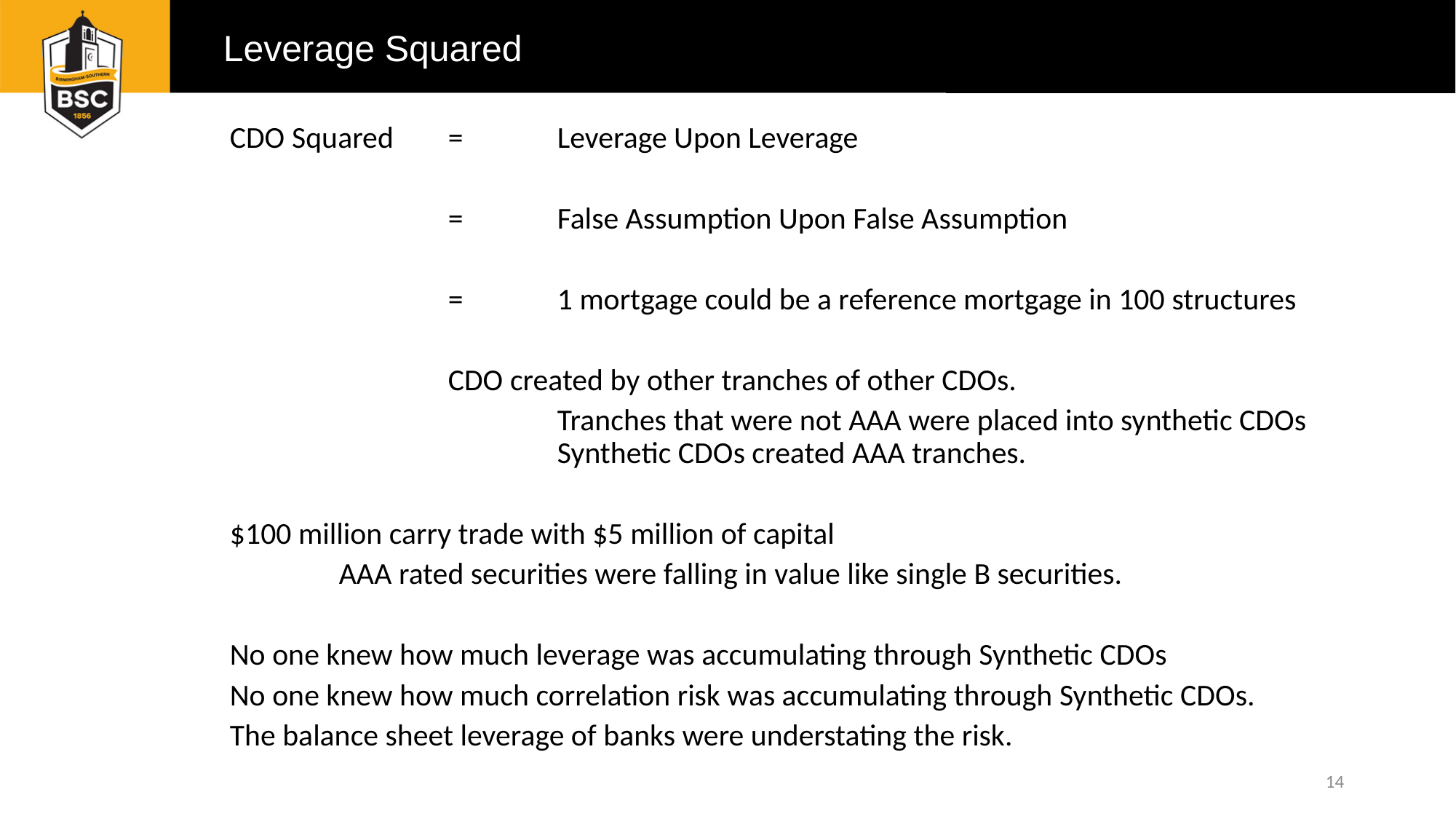

Leverage Squared

CDO Squared	=	Leverage Upon Leverage

		=	False Assumption Upon False Assumption

		=	1 mortgage could be a reference mortgage in 100 structures

		CDO created by other tranches of other CDOs.
			Tranches that were not AAA were placed into synthetic CDOs				Synthetic CDOs created AAA tranches.

$100 million carry trade with $5 million of capital
	AAA rated securities were falling in value like single B securities.

No one knew how much leverage was accumulating through Synthetic CDOs
No one knew how much correlation risk was accumulating through Synthetic CDOs.
The balance sheet leverage of banks were understating the risk.

COVID-19 on Campus Update
14